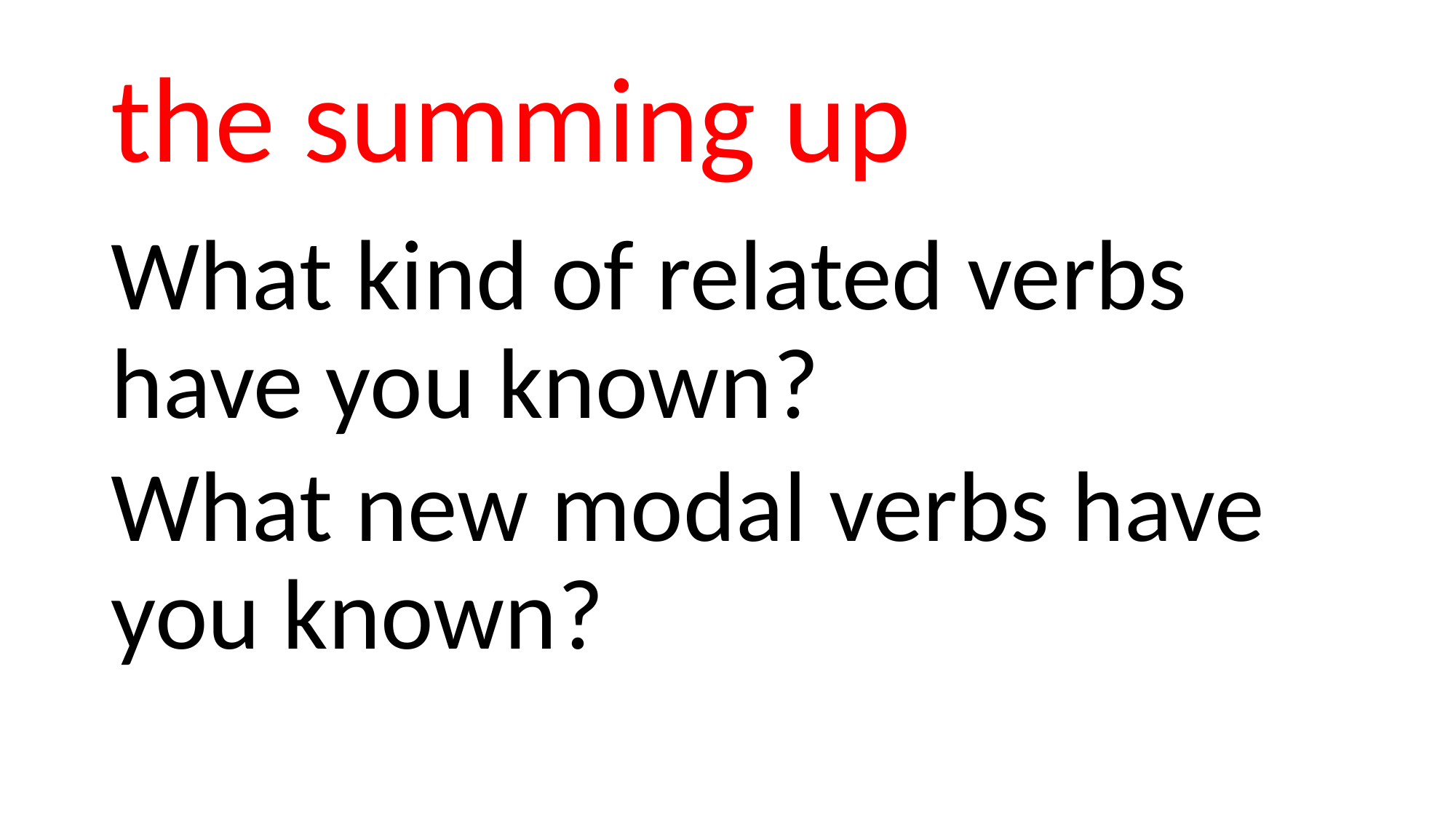

# the summing up
What kind of related verbs have you known?
What new modal verbs have you known?